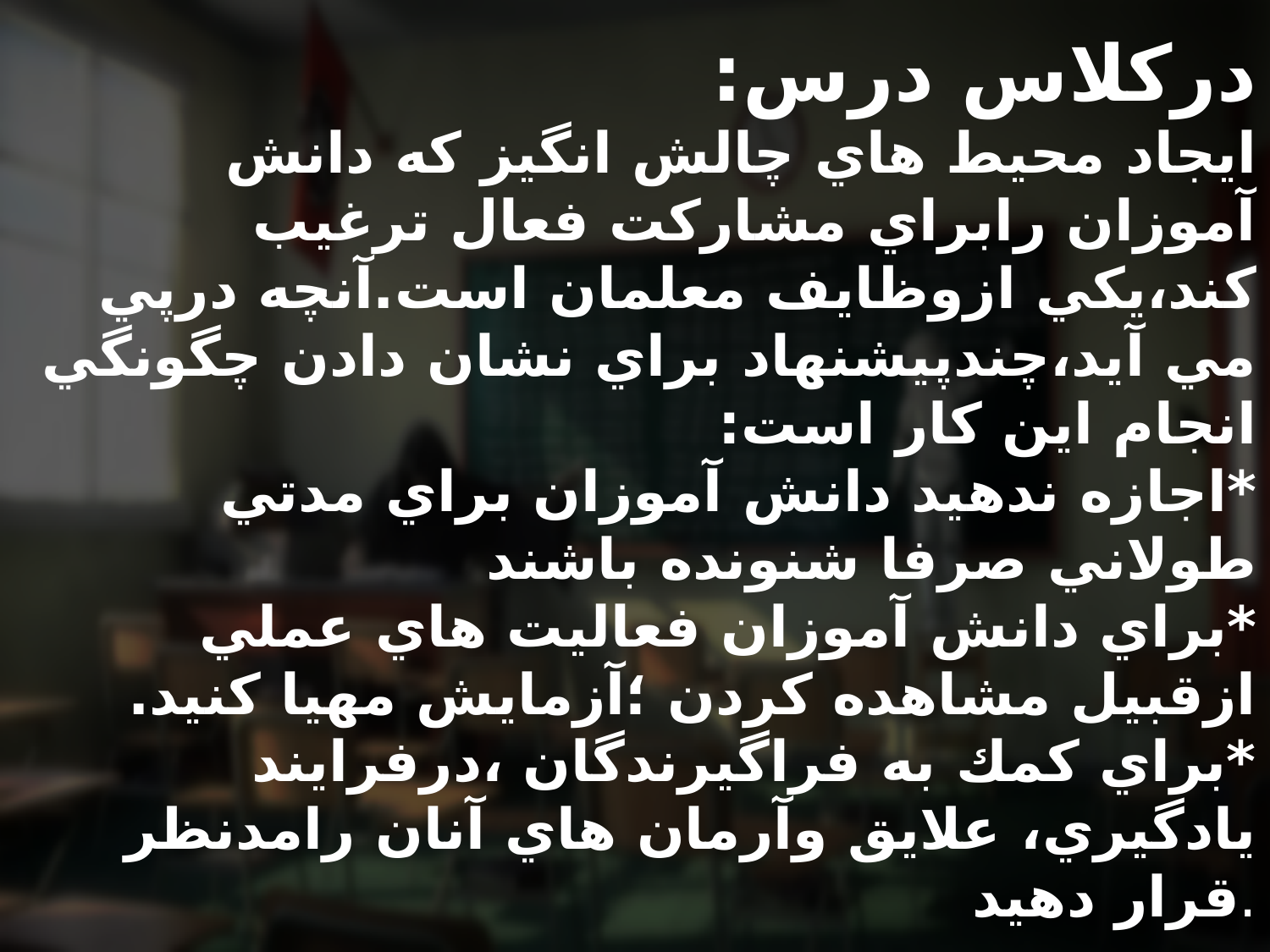

# دركلاس درس: ايجاد محيط هاي چالش انگيز كه دانش آموزان رابراي مشاركت فعال ترغيب كند،يكي ازوظايف معلمان است.آنچه درپي مي آيد،چندپيشنهاد براي نشان دادن چگونگي انجام اين كار است: *اجازه ندهيد دانش آموزان براي مدتي طولاني صرفا شنونده باشند *براي دانش آموزان فعاليت هاي عملي ازقبيل مشاهده كردن ؛آزمايش مهيا كنيد. *براي كمك به فراگيرندگان ،درفرايند يادگيري، علايق وآرمان هاي آنان رامدنظر قرار دهيد.